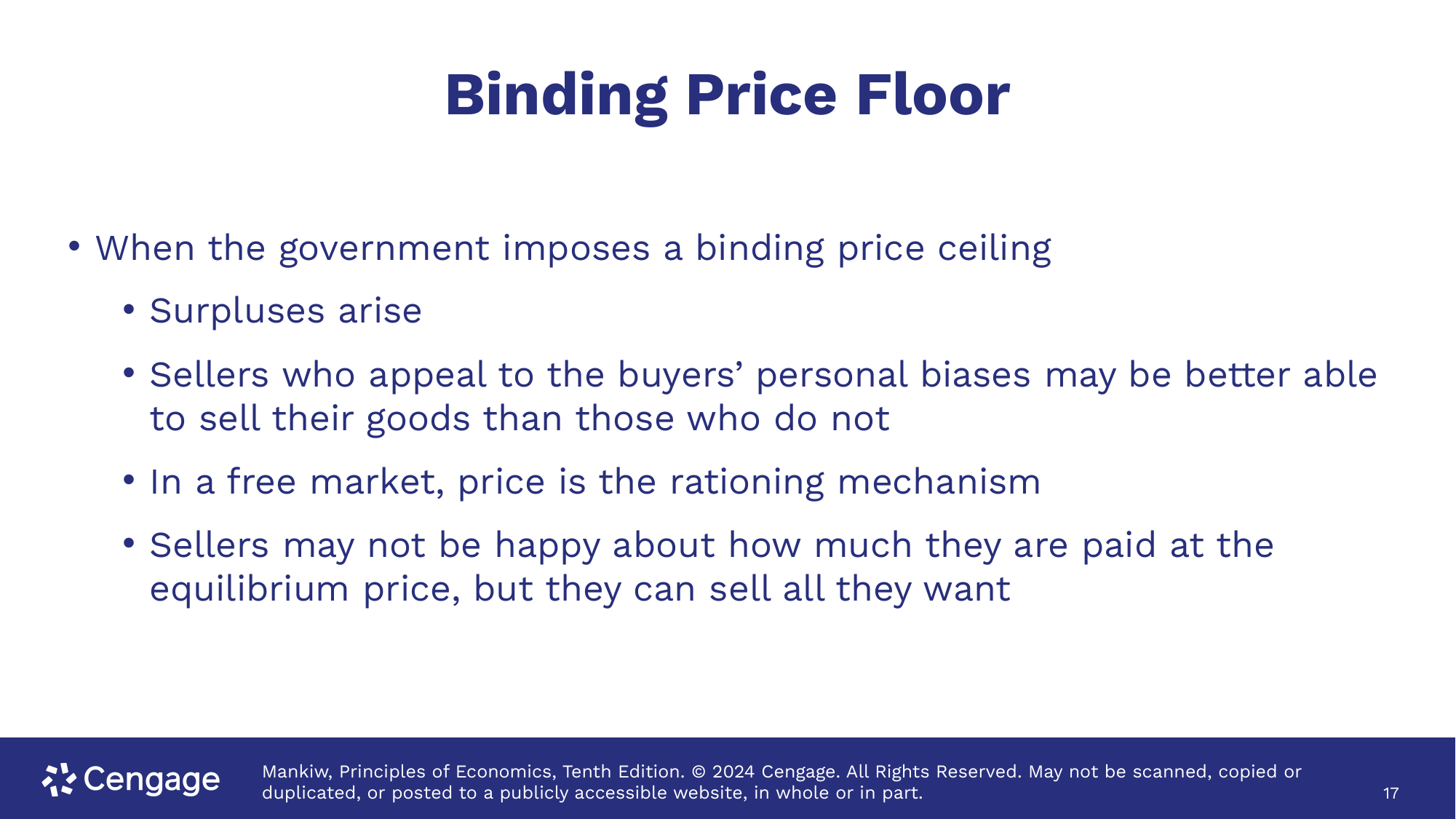

# Binding Price Floor
When the government imposes a binding price ceiling
Surpluses arise
Sellers who appeal to the buyers’ personal biases may be better able to sell their goods than those who do not
In a free market, price is the rationing mechanism
Sellers may not be happy about how much they are paid at the equilibrium price, but they can sell all they want